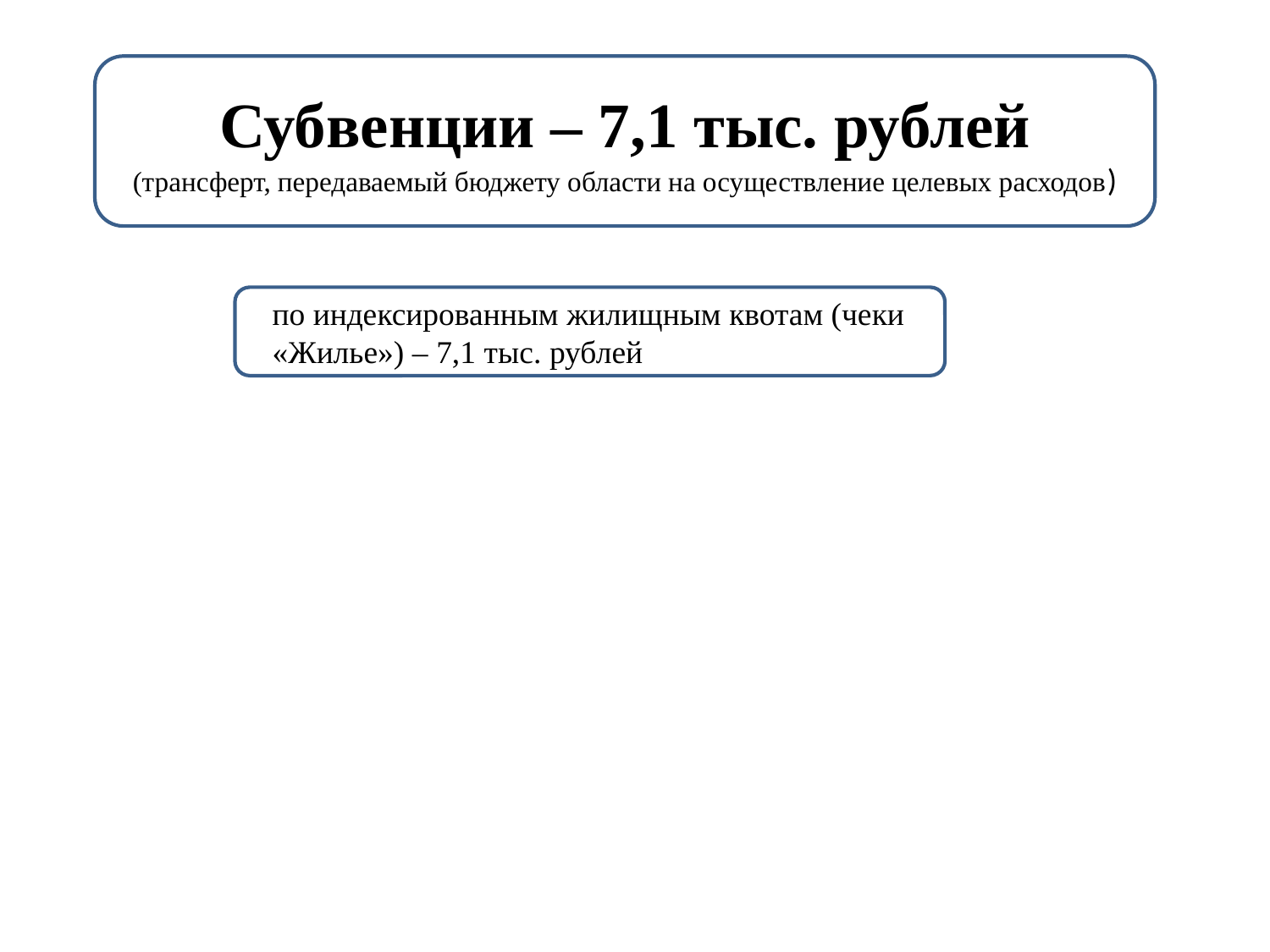

Субвенции – 7,1 тыс. рублей
(трансферт, передаваемый бюджету области на осуществление целевых расходов)

по индексированным жилищным квотам (чеки «Жилье») – 7,1 тыс. рублей